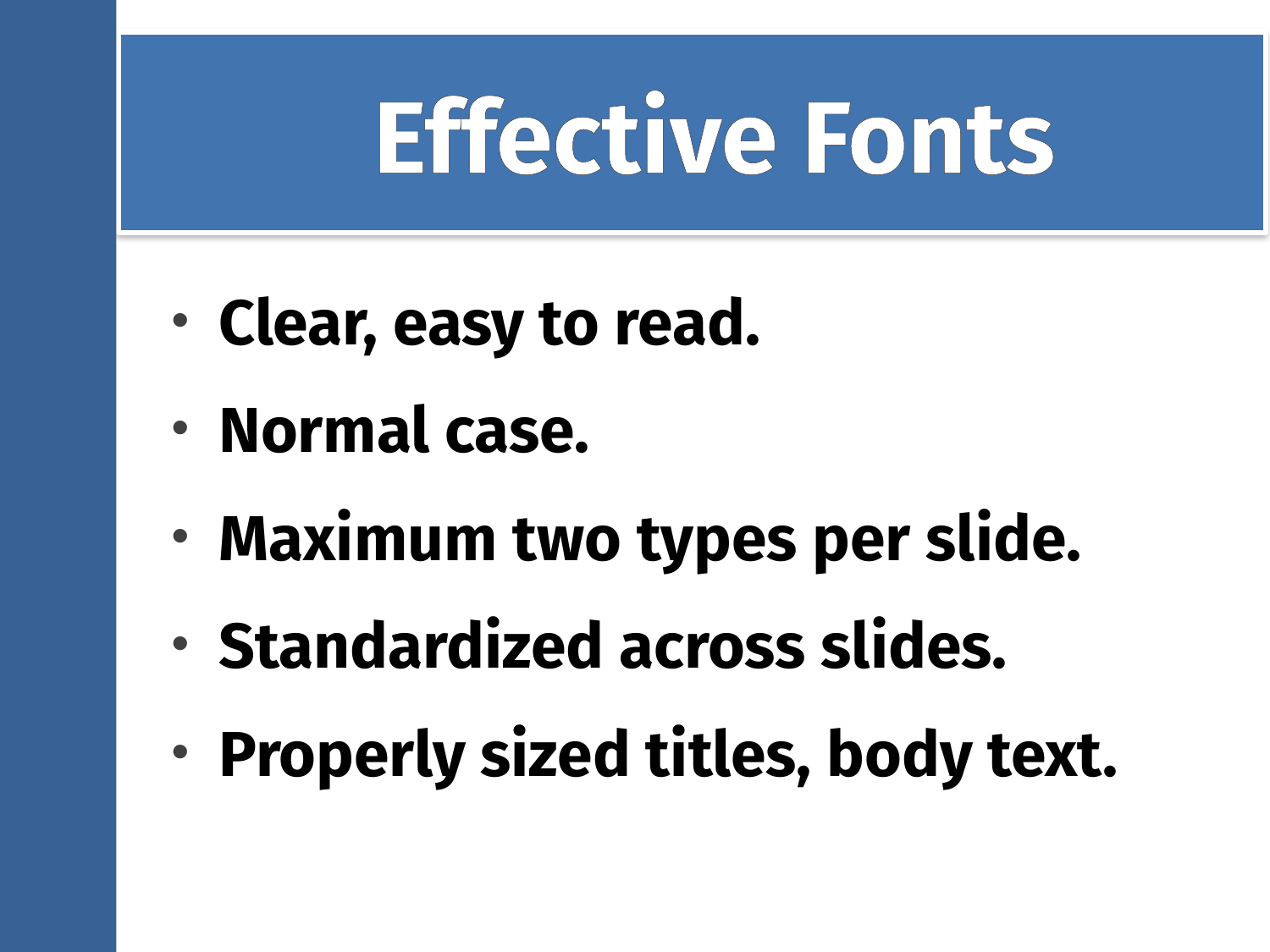

# Effective Fonts
Clear, easy to read.
Normal case.
Maximum two types per slide.
Standardized across slides.
Properly sized titles, body text.